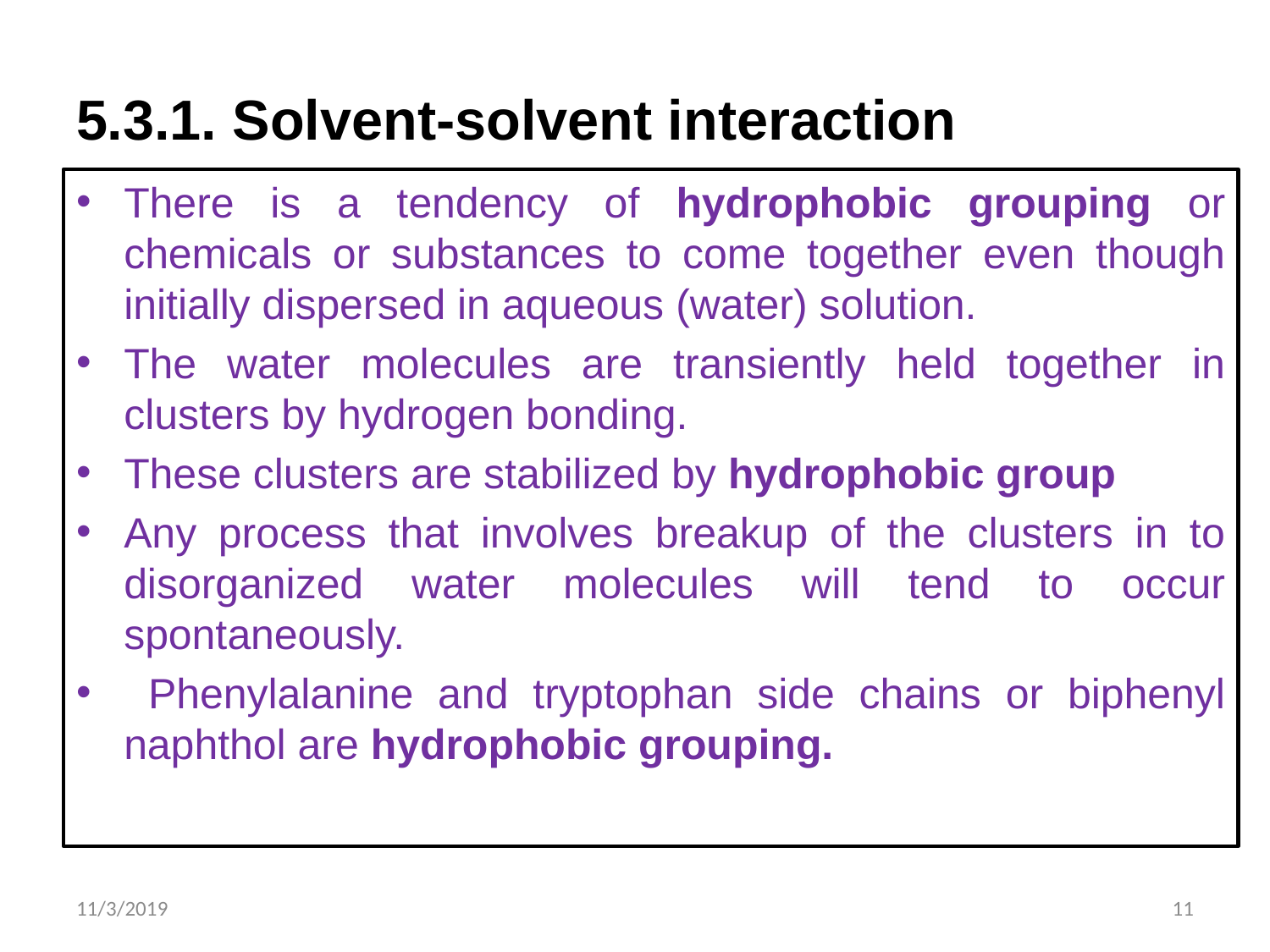

# 5.3.1. Solvent-solvent interaction
There is a tendency of hydrophobic grouping or chemicals or substances to come together even though initially dispersed in aqueous (water) solution.
The water molecules are transiently held together in clusters by hydrogen bonding.
These clusters are stabilized by hydrophobic group
Any process that involves breakup of the clusters in to disorganized water molecules will tend to occur spontaneously.
 Phenylalanine and tryptophan side chains or biphenyl naphthol are hydrophobic grouping.

11/3/2019
11